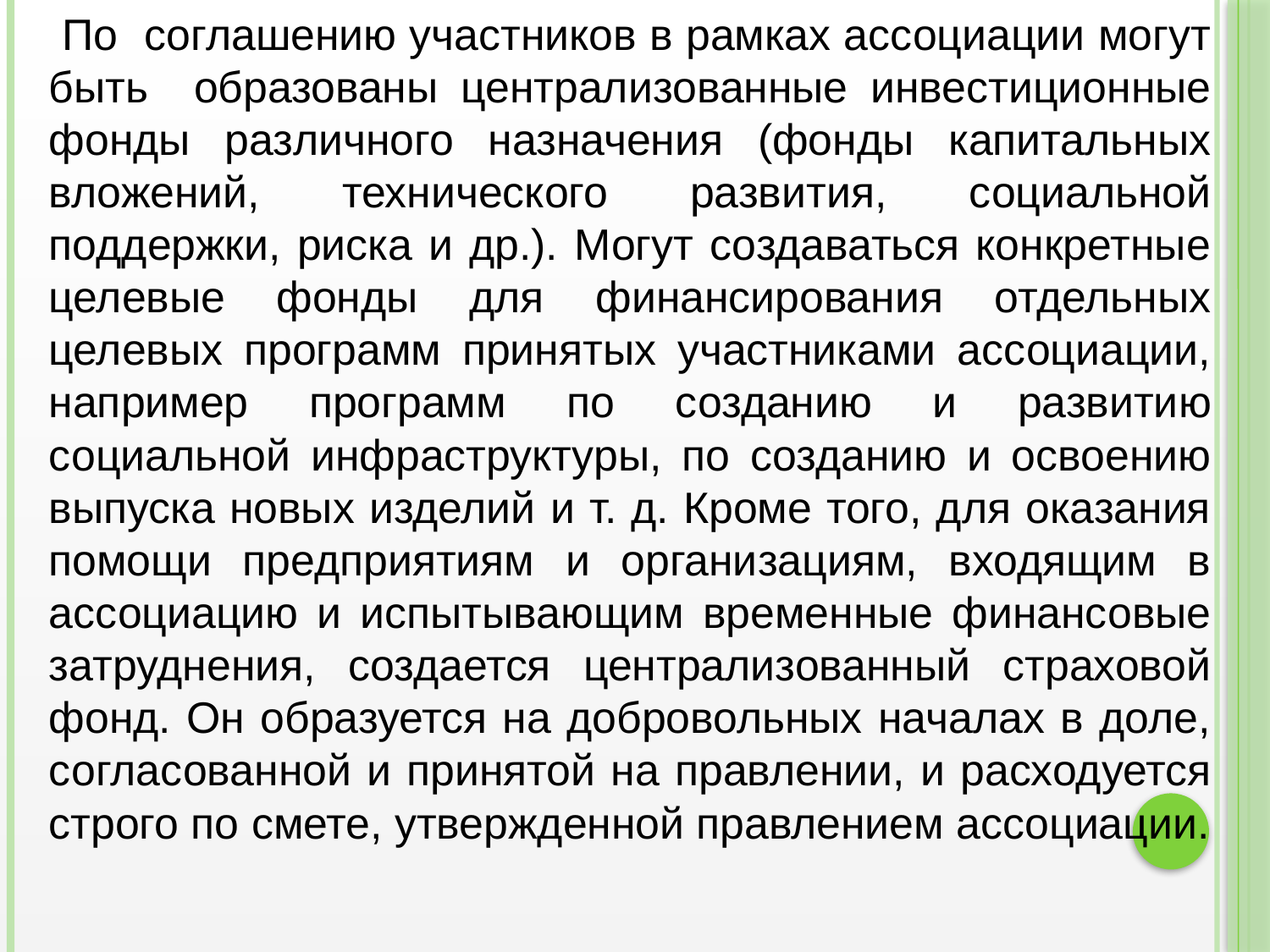

По  соглашению участников в рамках ассоциации могут быть  образованы централизованные инвестиционные фонды различного назначения (фонды капитальных вложений, технического развития, социальной поддержки, риска и др.). Могут создаваться конкретные целевые фонды для финансирования отдельных целевых программ принятых участниками ассоциации, например программ по созданию и развитию социальной инфраструктуры, по созданию и освоению выпуска новых изделий и т. д. Кроме того, для оказания помощи предприятиям и организациям, входящим в ассоциацию и испытывающим временные финансовые затруднения, создается централизованный страховой фонд. Он образуется на добровольных началах в доле, согласованной и принятой на правлении, и расходуется строго по смете, утвержденной правлением ассоциации.